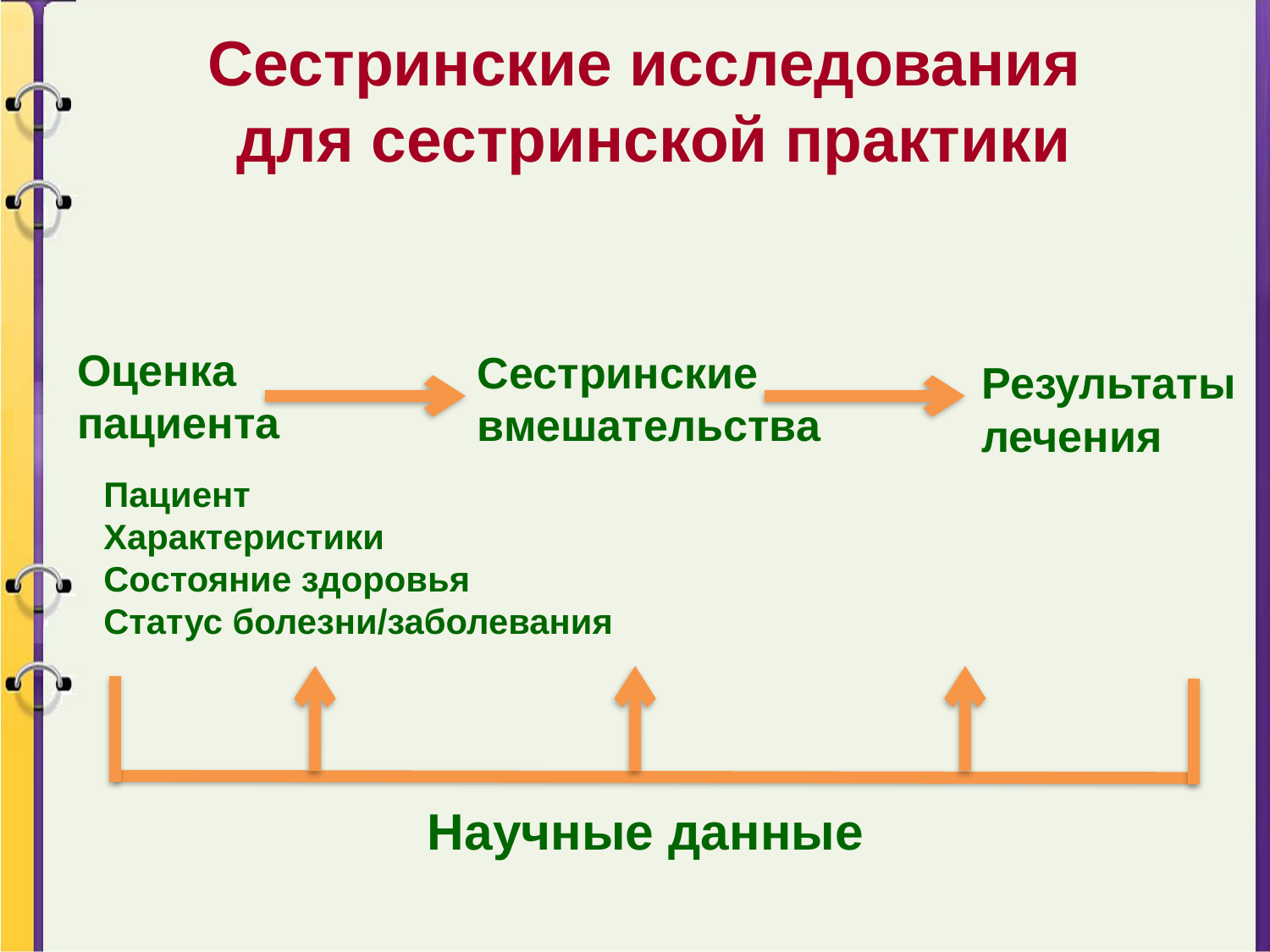

Сестринские исследования  для сестринской практики
Оценка пациента
Сестринские вмешательства
Результаты лечения
Пациент
Характеристики
Состояние здоровья
Статус болезни/заболевания
Научные данные